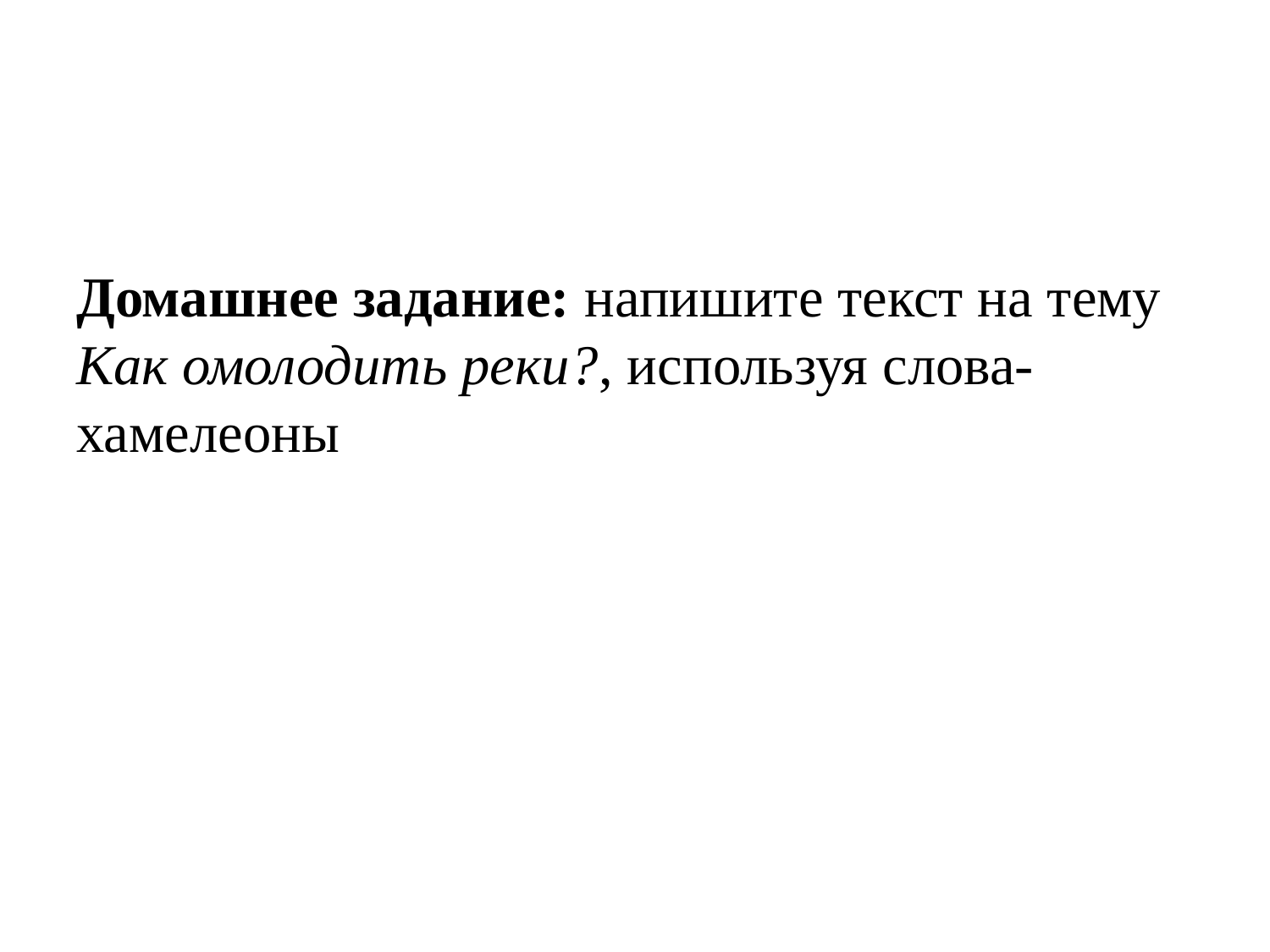

#

Домашнее задание: напишите текст на тему Как омолодить реки?, используя слова-хамелеоны